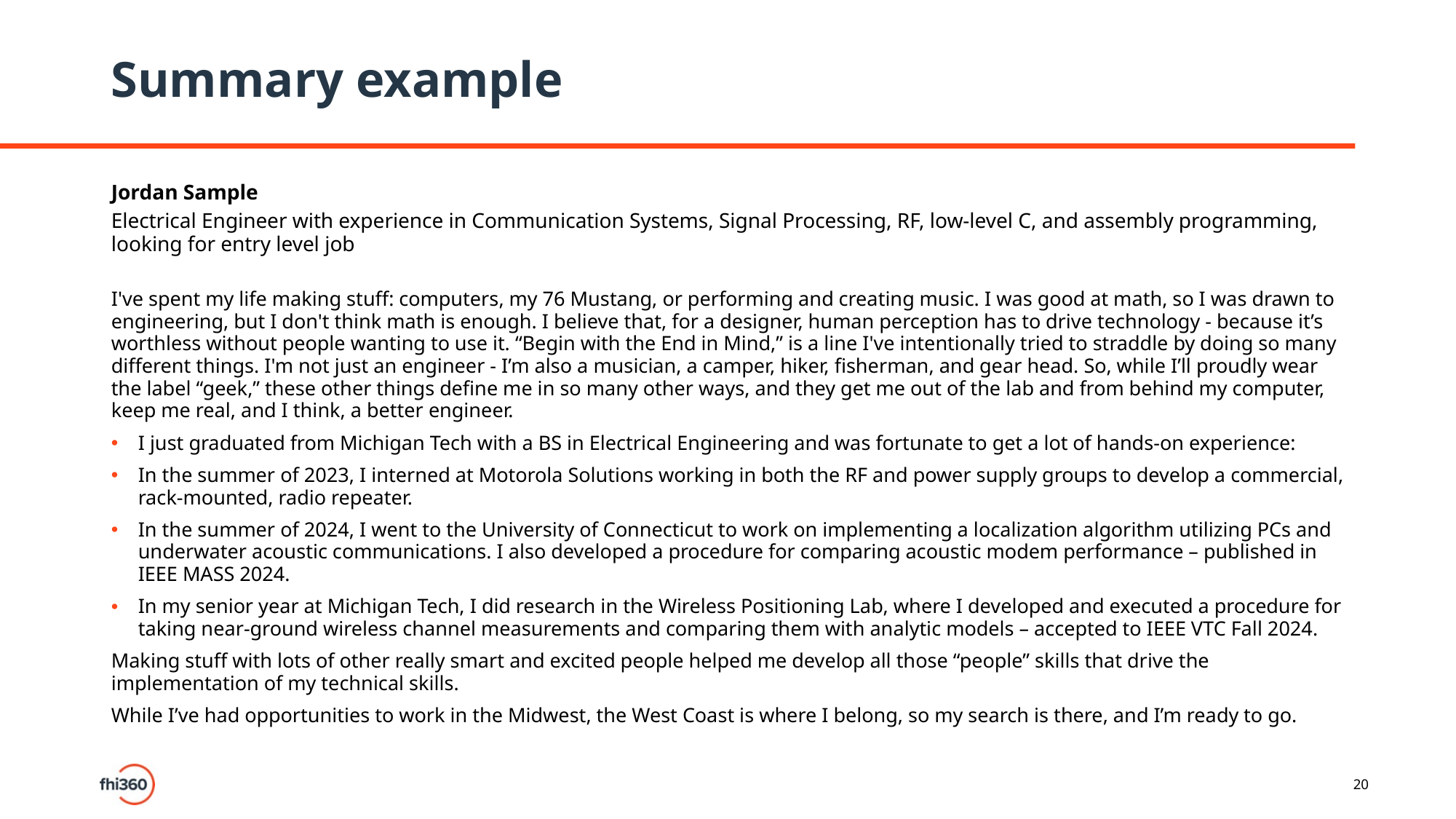

# Summary example
Jordan Sample
Electrical Engineer with experience in Communication Systems, Signal Processing, RF, low-level C, and assembly programming, looking for entry level job

I've spent my life making stuff: computers, my 76 Mustang, or performing and creating music. I was good at math, so I was drawn to engineering, but I don't think math is enough. I believe that, for a designer, human perception has to drive technology - because it’s worthless without people wanting to use it. “Begin with the End in Mind,” is a line I've intentionally tried to straddle by doing so many different things. I'm not just an engineer - I’m also a musician, a camper, hiker, fisherman, and gear head. So, while I’ll proudly wear the label “geek,” these other things define me in so many other ways, and they get me out of the lab and from behind my computer, keep me real, and I think, a better engineer.
I just graduated from Michigan Tech with a BS in Electrical Engineering and was fortunate to get a lot of hands-on experience:
In the summer of 2023, I interned at Motorola Solutions working in both the RF and power supply groups to develop a commercial, rack-mounted, radio repeater.
In the summer of 2024, I went to the University of Connecticut to work on implementing a localization algorithm utilizing PCs and underwater acoustic communications. I also developed a procedure for comparing acoustic modem performance – published in IEEE MASS 2024.
In my senior year at Michigan Tech, I did research in the Wireless Positioning Lab, where I developed and executed a procedure for taking near-ground wireless channel measurements and comparing them with analytic models – accepted to IEEE VTC Fall 2024.
Making stuff with lots of other really smart and excited people helped me develop all those “people” skills that drive the implementation of my technical skills.
While I’ve had opportunities to work in the Midwest, the West Coast is where I belong, so my search is there, and I’m ready to go.